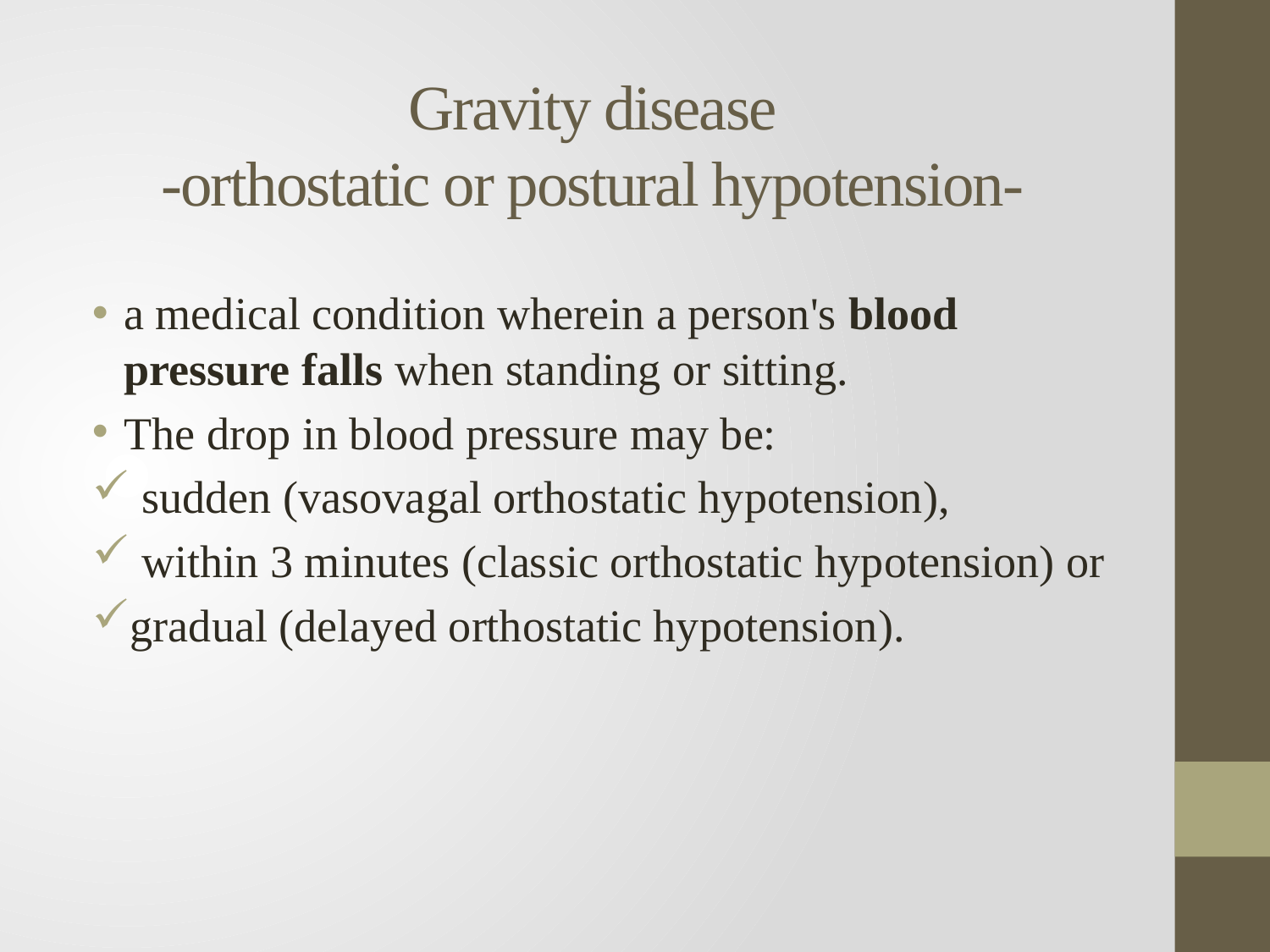

# Gravity disease -orthostatic or postural hypotension-

a medical condition wherein a person's blood pressure falls when standing or sitting.
The drop in blood pressure may be:
 sudden (vasovagal orthostatic hypotension),
 within 3 minutes (classic orthostatic hypotension) or
gradual (delayed orthostatic hypotension).